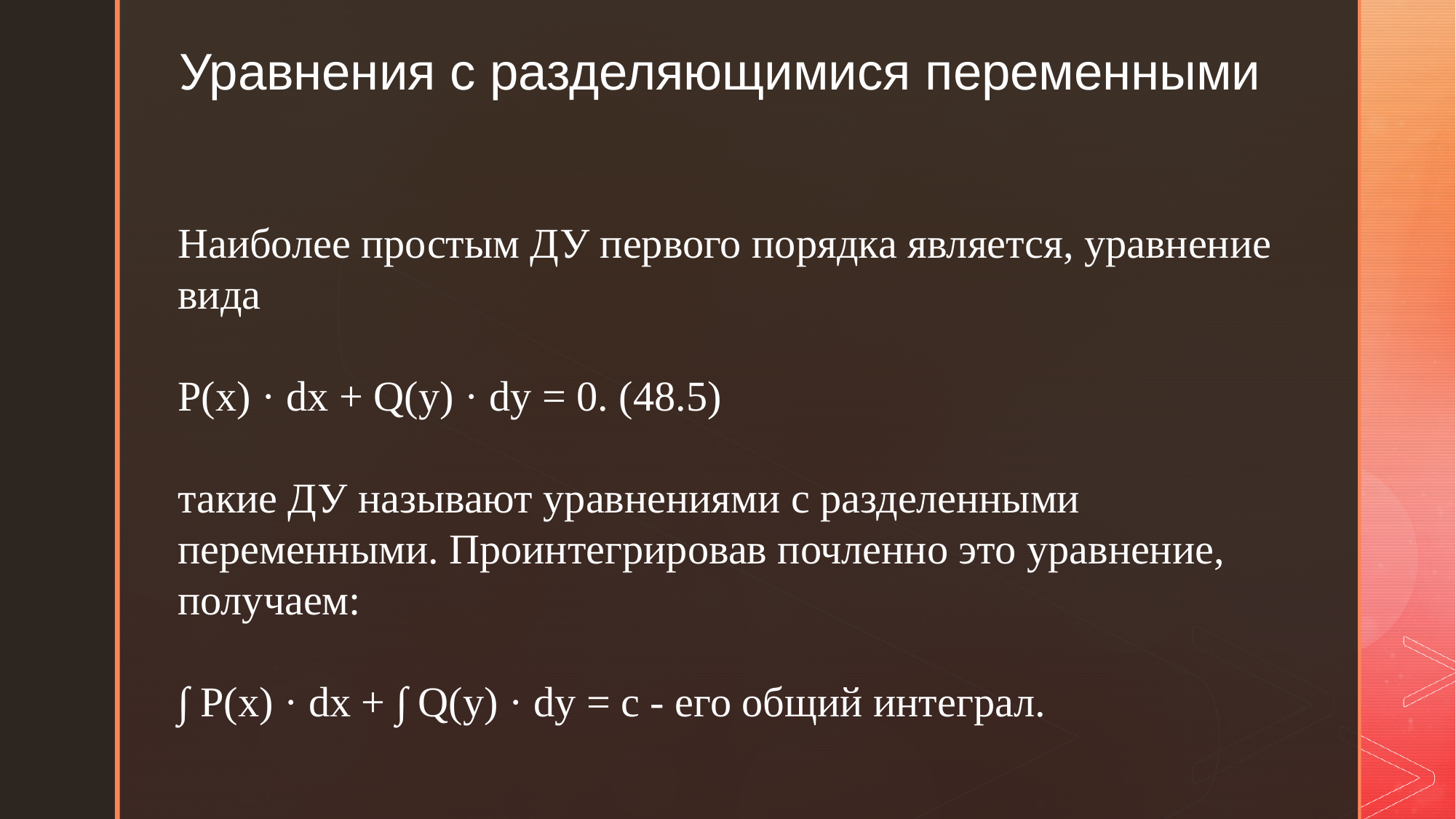

Уравнения с разделяющимися переменными
Наиболее простым ДУ первого порядка является, уравнение вида
P(x) · dx + Q(y) · dy = 0. (48.5)
такие ДУ называют уравнениями с разделенными переменными. Проинтегрировав почленно это уравнение, получаем:
∫ P(x) · dx + ∫ Q(у) · dy = c - его общий интеграл.